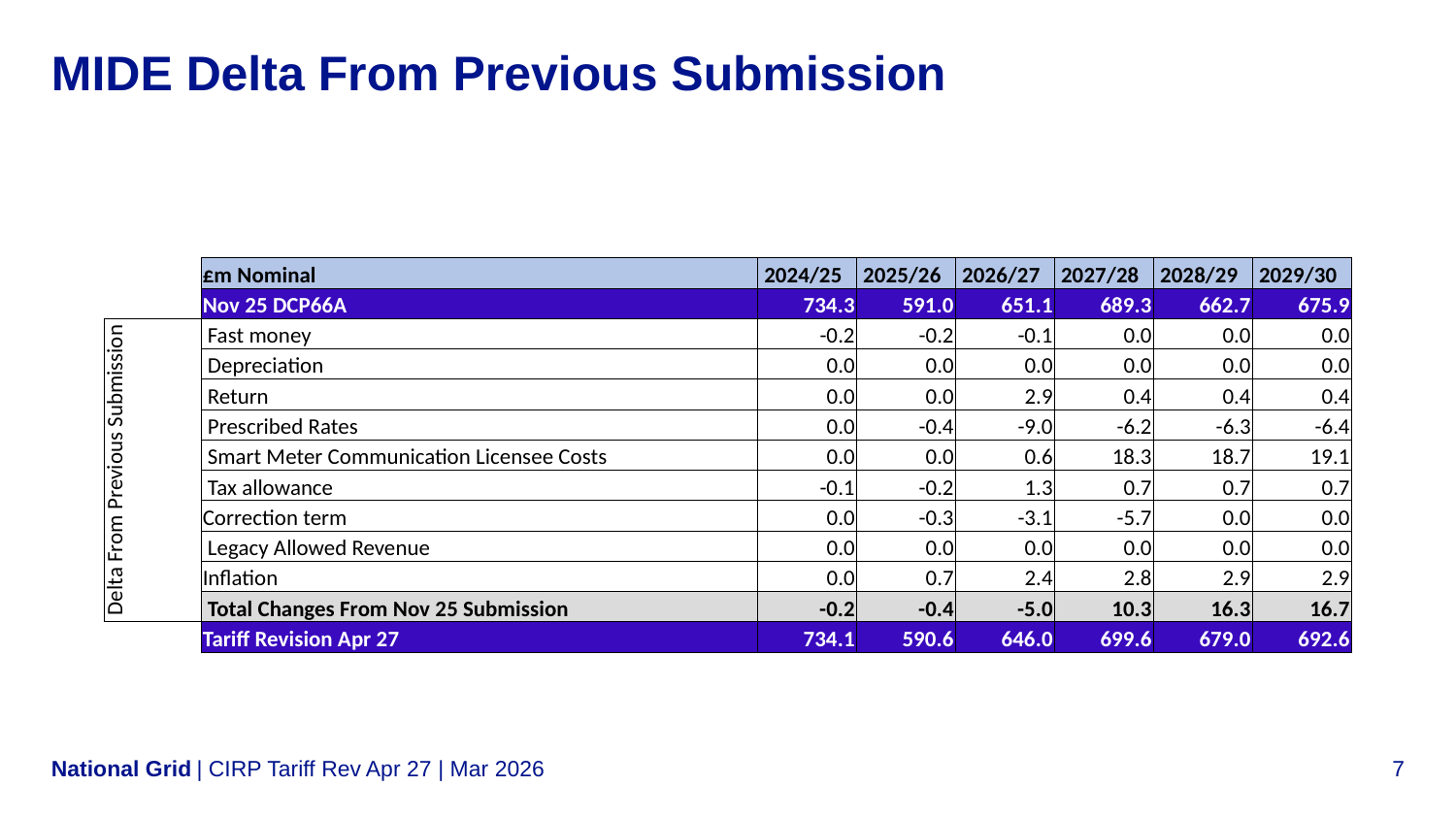

# MIDE Delta From Previous Submission
|  | £m Nominal | 2024/25 | 2025/26 | 2026/27 | 2027/28 | 2028/29 | 2029/30 |
| --- | --- | --- | --- | --- | --- | --- | --- |
|  | Nov 25 DCP66A | 734.3 | 591.0 | 651.1 | 689.3 | 662.7 | 675.9 |
| Delta From Previous Submission | Fast money | -0.2 | -0.2 | -0.1 | 0.0 | 0.0 | 0.0 |
|  | Depreciation | 0.0 | 0.0 | 0.0 | 0.0 | 0.0 | 0.0 |
|  | Return | 0.0 | 0.0 | 2.9 | 0.4 | 0.4 | 0.4 |
|  | Prescribed Rates | 0.0 | -0.4 | -9.0 | -6.2 | -6.3 | -6.4 |
|  | Smart Meter Communication Licensee Costs | 0.0 | 0.0 | 0.6 | 18.3 | 18.7 | 19.1 |
|  | Tax allowance | -0.1 | -0.2 | 1.3 | 0.7 | 0.7 | 0.7 |
|  | Correction term | 0.0 | -0.3 | -3.1 | -5.7 | 0.0 | 0.0 |
|  | Legacy Allowed Revenue | 0.0 | 0.0 | 0.0 | 0.0 | 0.0 | 0.0 |
|  | Inflation | 0.0 | 0.7 | 2.4 | 2.8 | 2.9 | 2.9 |
|  | Total Changes From Nov 25 Submission | -0.2 | -0.4 | -5.0 | 10.3 | 16.3 | 16.7 |
|  | Tariff Revision Apr 27 | 734.1 | 590.6 | 646.0 | 699.6 | 679.0 | 692.6 |
| CIRP Tariff Rev Apr 27 | Mar 2026